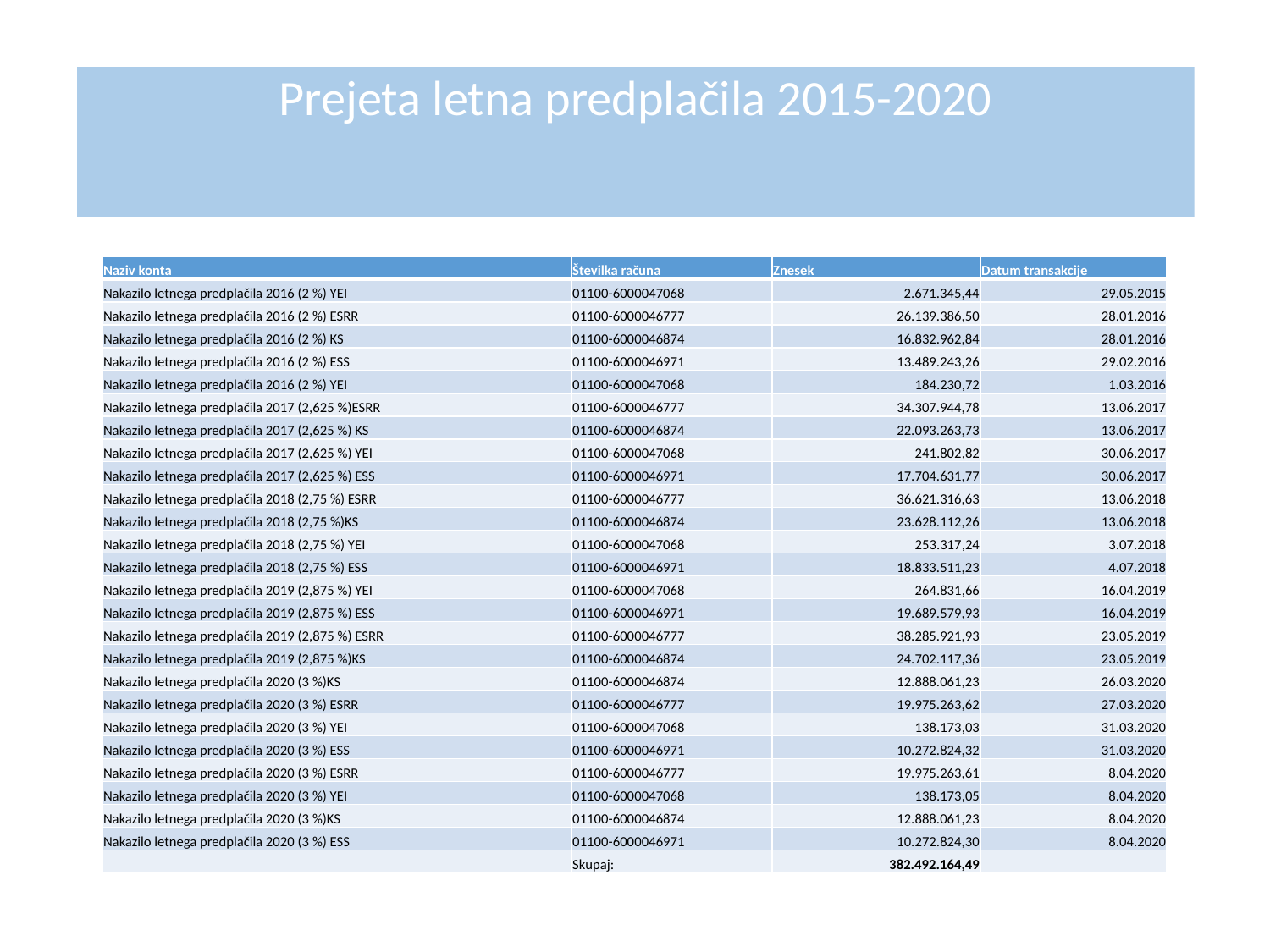

Prejeta letna predplačila 2015-2020
| Naziv konta | Številka računa | Znesek | Datum transakcije |
| --- | --- | --- | --- |
| Nakazilo letnega predplačila 2016 (2 %) YEI | 01100-6000047068 | 2.671.345,44 | 29.05.2015 |
| Nakazilo letnega predplačila 2016 (2 %) ESRR | 01100-6000046777 | 26.139.386,50 | 28.01.2016 |
| Nakazilo letnega predplačila 2016 (2 %) KS | 01100-6000046874 | 16.832.962,84 | 28.01.2016 |
| Nakazilo letnega predplačila 2016 (2 %) ESS | 01100-6000046971 | 13.489.243,26 | 29.02.2016 |
| Nakazilo letnega predplačila 2016 (2 %) YEI | 01100-6000047068 | 184.230,72 | 1.03.2016 |
| Nakazilo letnega predplačila 2017 (2,625 %)ESRR | 01100-6000046777 | 34.307.944,78 | 13.06.2017 |
| Nakazilo letnega predplačila 2017 (2,625 %) KS | 01100-6000046874 | 22.093.263,73 | 13.06.2017 |
| Nakazilo letnega predplačila 2017 (2,625 %) YEI | 01100-6000047068 | 241.802,82 | 30.06.2017 |
| Nakazilo letnega predplačila 2017 (2,625 %) ESS | 01100-6000046971 | 17.704.631,77 | 30.06.2017 |
| Nakazilo letnega predplačila 2018 (2,75 %) ESRR | 01100-6000046777 | 36.621.316,63 | 13.06.2018 |
| Nakazilo letnega predplačila 2018 (2,75 %)KS | 01100-6000046874 | 23.628.112,26 | 13.06.2018 |
| Nakazilo letnega predplačila 2018 (2,75 %) YEI | 01100-6000047068 | 253.317,24 | 3.07.2018 |
| Nakazilo letnega predplačila 2018 (2,75 %) ESS | 01100-6000046971 | 18.833.511,23 | 4.07.2018 |
| Nakazilo letnega predplačila 2019 (2,875 %) YEI | 01100-6000047068 | 264.831,66 | 16.04.2019 |
| Nakazilo letnega predplačila 2019 (2,875 %) ESS | 01100-6000046971 | 19.689.579,93 | 16.04.2019 |
| Nakazilo letnega predplačila 2019 (2,875 %) ESRR | 01100-6000046777 | 38.285.921,93 | 23.05.2019 |
| Nakazilo letnega predplačila 2019 (2,875 %)KS | 01100-6000046874 | 24.702.117,36 | 23.05.2019 |
| Nakazilo letnega predplačila 2020 (3 %)KS | 01100-6000046874 | 12.888.061,23 | 26.03.2020 |
| Nakazilo letnega predplačila 2020 (3 %) ESRR | 01100-6000046777 | 19.975.263,62 | 27.03.2020 |
| Nakazilo letnega predplačila 2020 (3 %) YEI | 01100-6000047068 | 138.173,03 | 31.03.2020 |
| Nakazilo letnega predplačila 2020 (3 %) ESS | 01100-6000046971 | 10.272.824,32 | 31.03.2020 |
| Nakazilo letnega predplačila 2020 (3 %) ESRR | 01100-6000046777 | 19.975.263,61 | 8.04.2020 |
| Nakazilo letnega predplačila 2020 (3 %) YEI | 01100-6000047068 | 138.173,05 | 8.04.2020 |
| Nakazilo letnega predplačila 2020 (3 %)KS | 01100-6000046874 | 12.888.061,23 | 8.04.2020 |
| Nakazilo letnega predplačila 2020 (3 %) ESS | 01100-6000046971 | 10.272.824,30 | 8.04.2020 |
|  | Skupaj: | 382.492.164,49 |  |